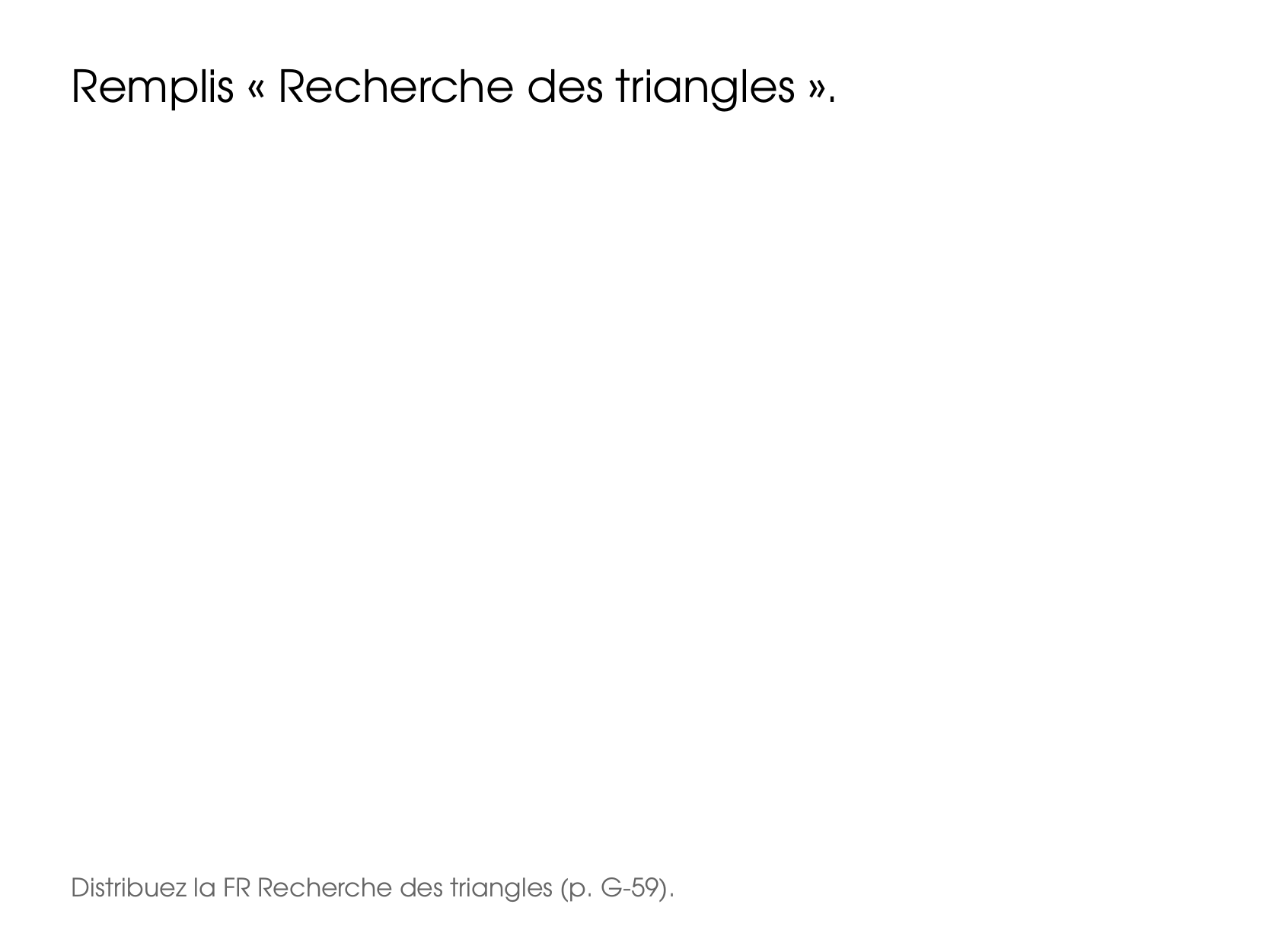

Remplis « Recherche des triangles ».
Distribuez la FR Recherche des triangles (p. G-59).